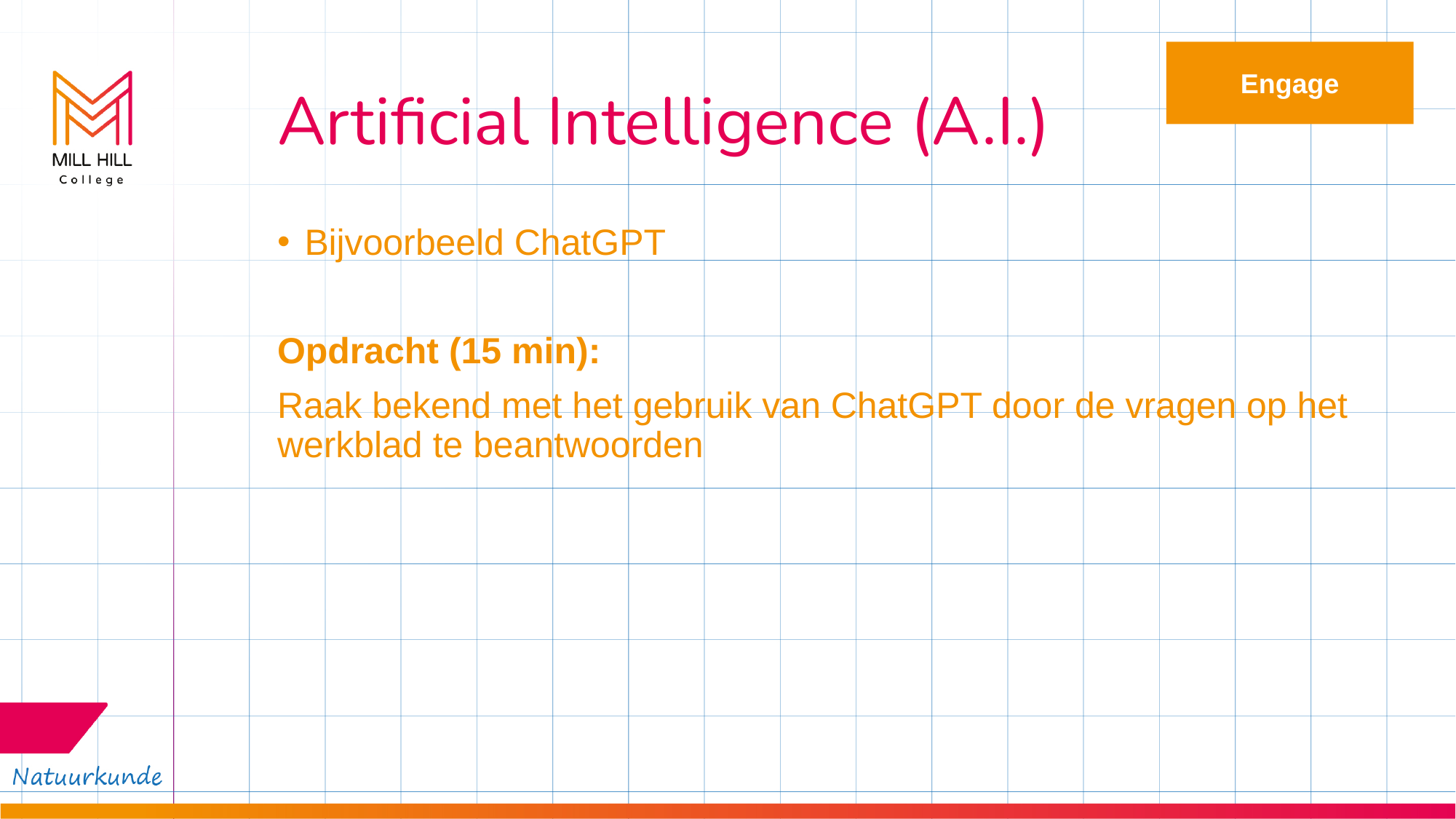

Engage
# Artificial Intelligence (A.I.)
Bijvoorbeeld ChatGPT

Opdracht (15 min):
Raak bekend met het gebruik van ChatGPT door de vragen op het werkblad te beantwoorden